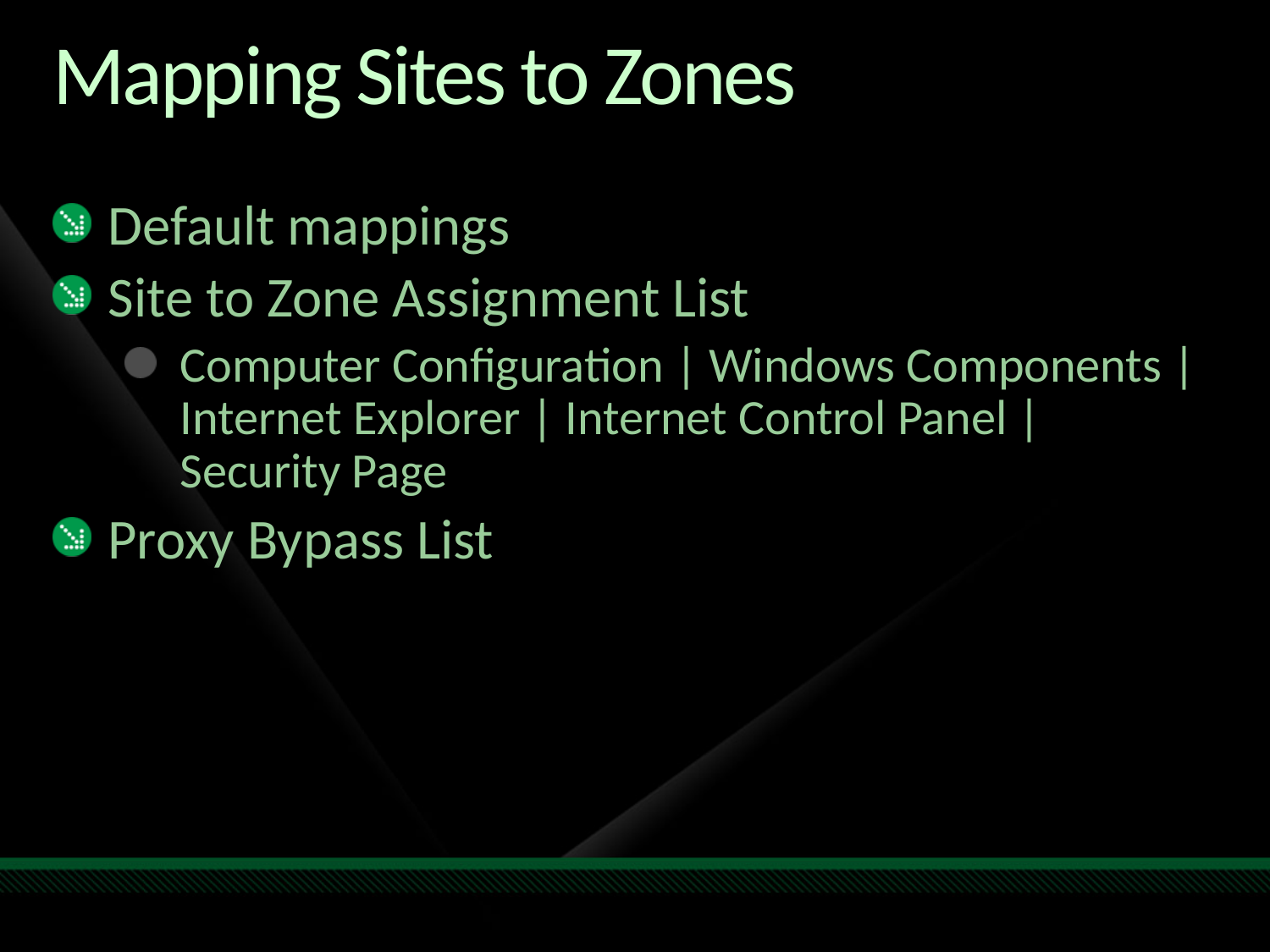

# Mapping Sites to Zones
Default mappings
Site to Zone Assignment List
Computer Configuration | Windows Components | Internet Explorer | Internet Control Panel |
Security Page
Proxy Bypass List